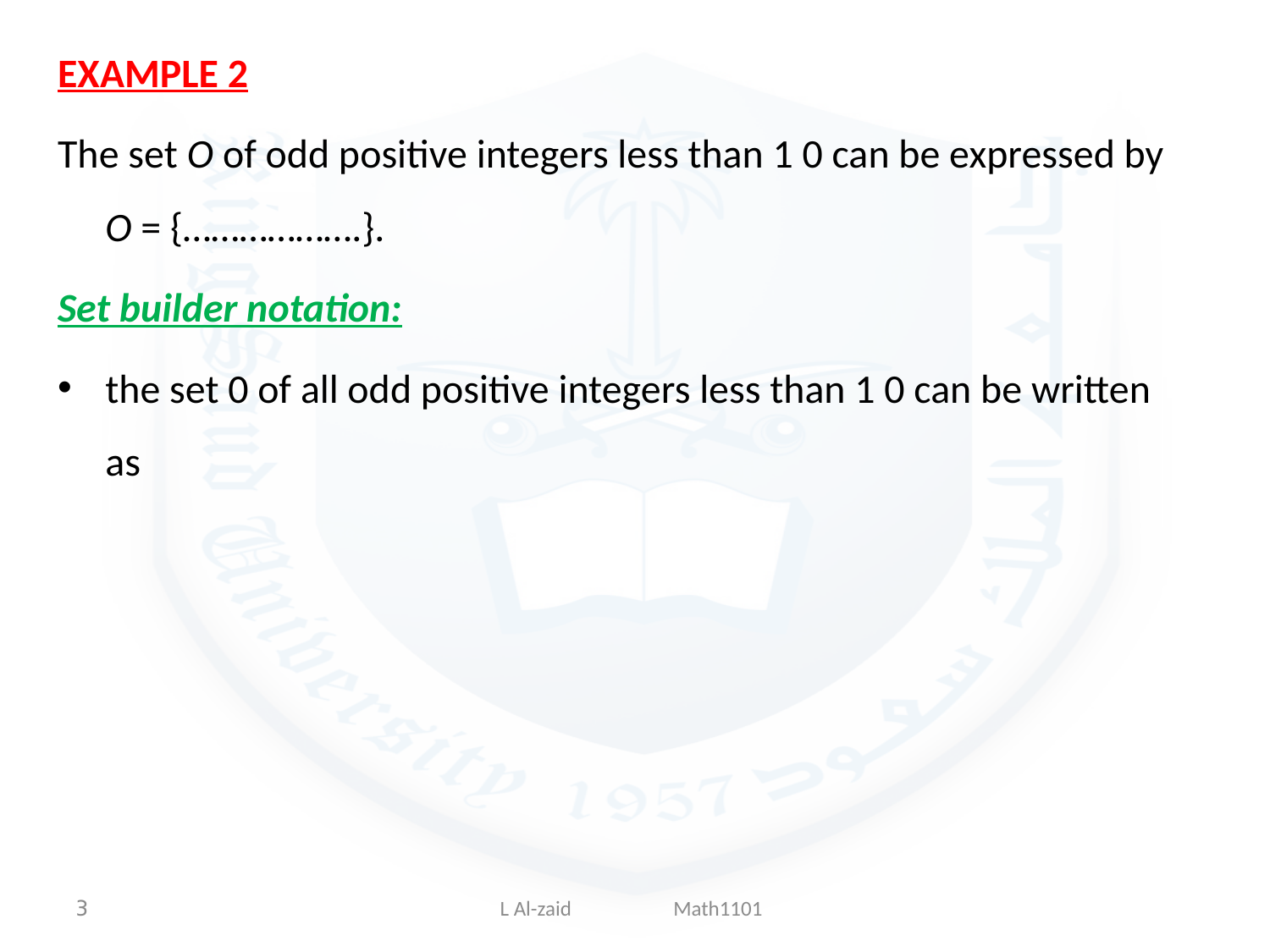

EXAMPLE 2
The set O of odd positive integers less than 1 0 can be expressed by O = {……………….}.
Set builder notation:
the set 0 of all odd positive integers less than 1 0 can be written as
3
 L Al-zaid                     Math1101